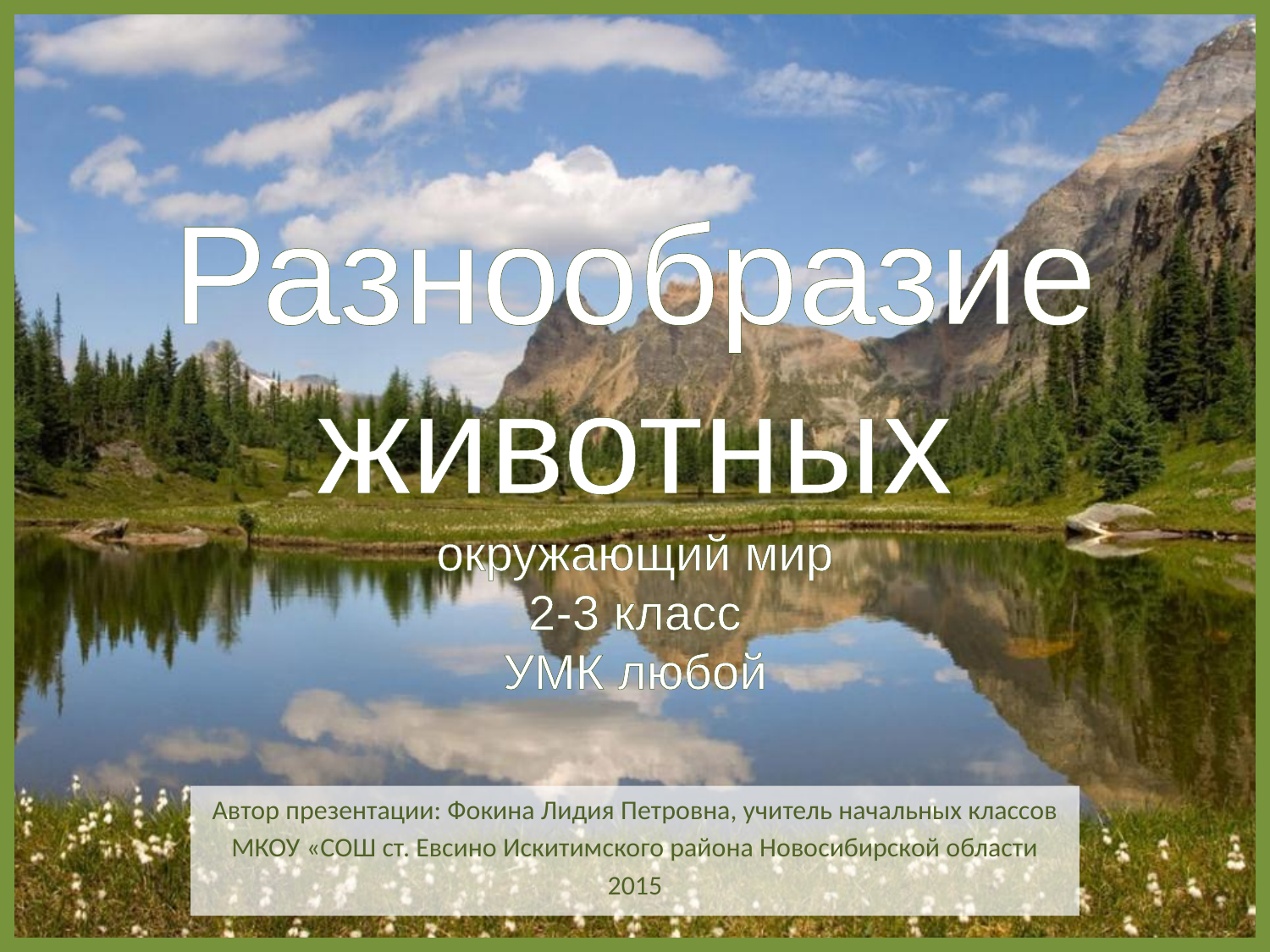

# Разнообразие животных окружающий мир 2-3 класс УМК любой
Автор презентации: Фокина Лидия Петровна, учитель начальных классов
МКОУ «СОШ ст. Евсино Искитимского района Новосибирской области
2015